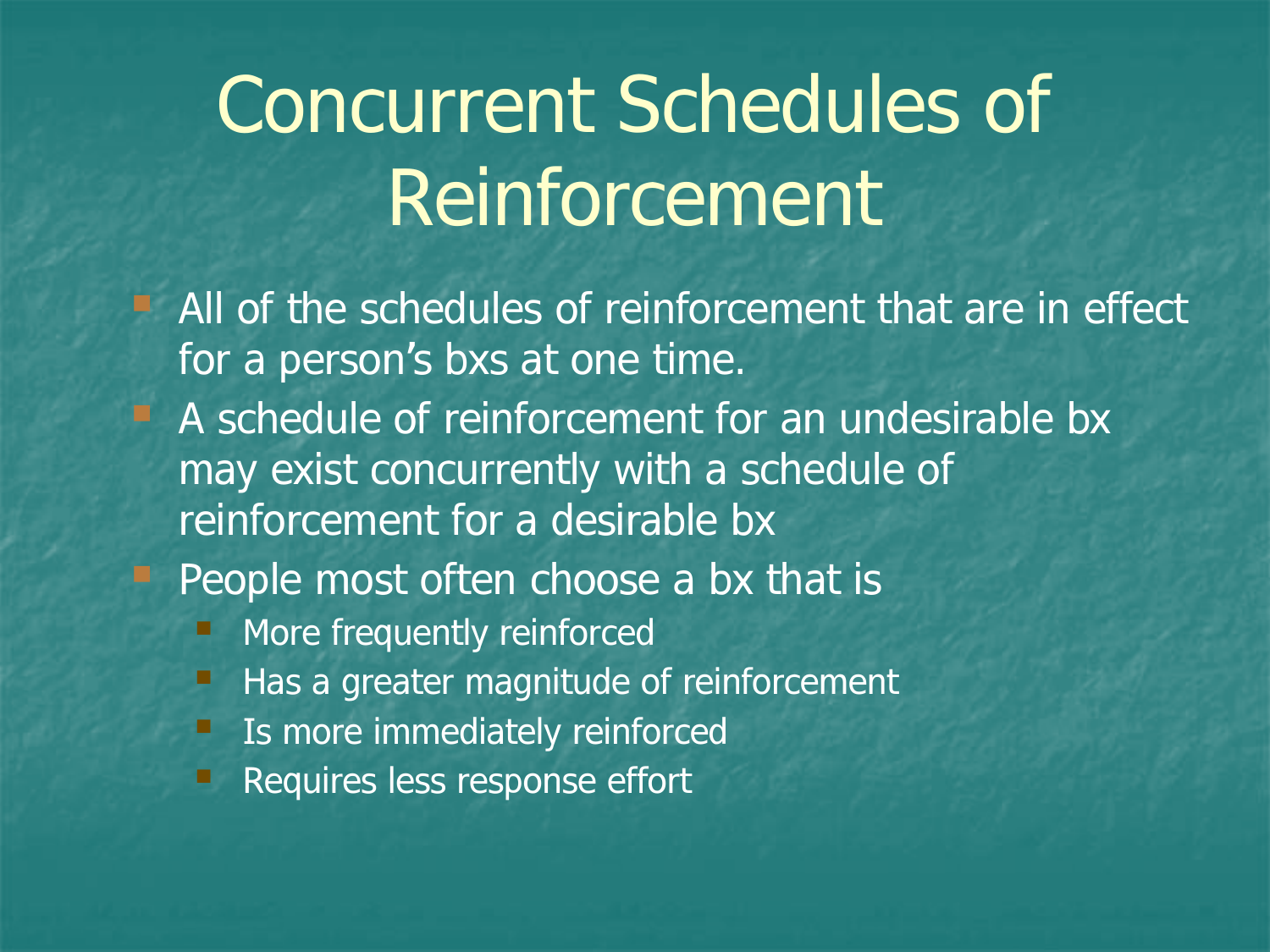

# Concurrent Schedules of Reinforcement
All of the schedules of reinforcement that are in effect for a person’s bxs at one time.
A schedule of reinforcement for an undesirable bx may exist concurrently with a schedule of reinforcement for a desirable bx
People most often choose a bx that is
More frequently reinforced
Has a greater magnitude of reinforcement
Is more immediately reinforced
Requires less response effort